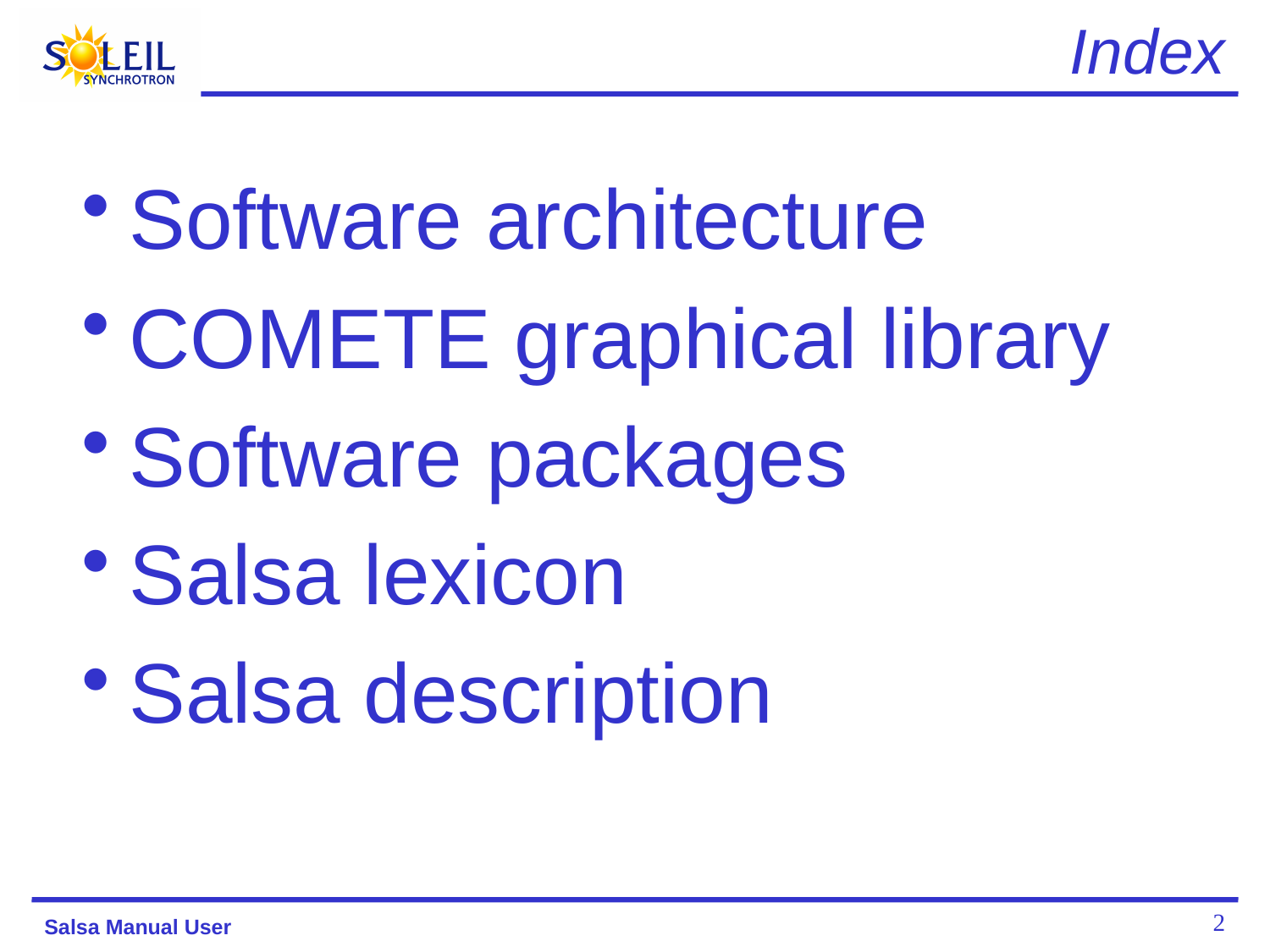

# Index
Software architecture
COMETE graphical library
Software packages
Salsa lexicon
Salsa description
2